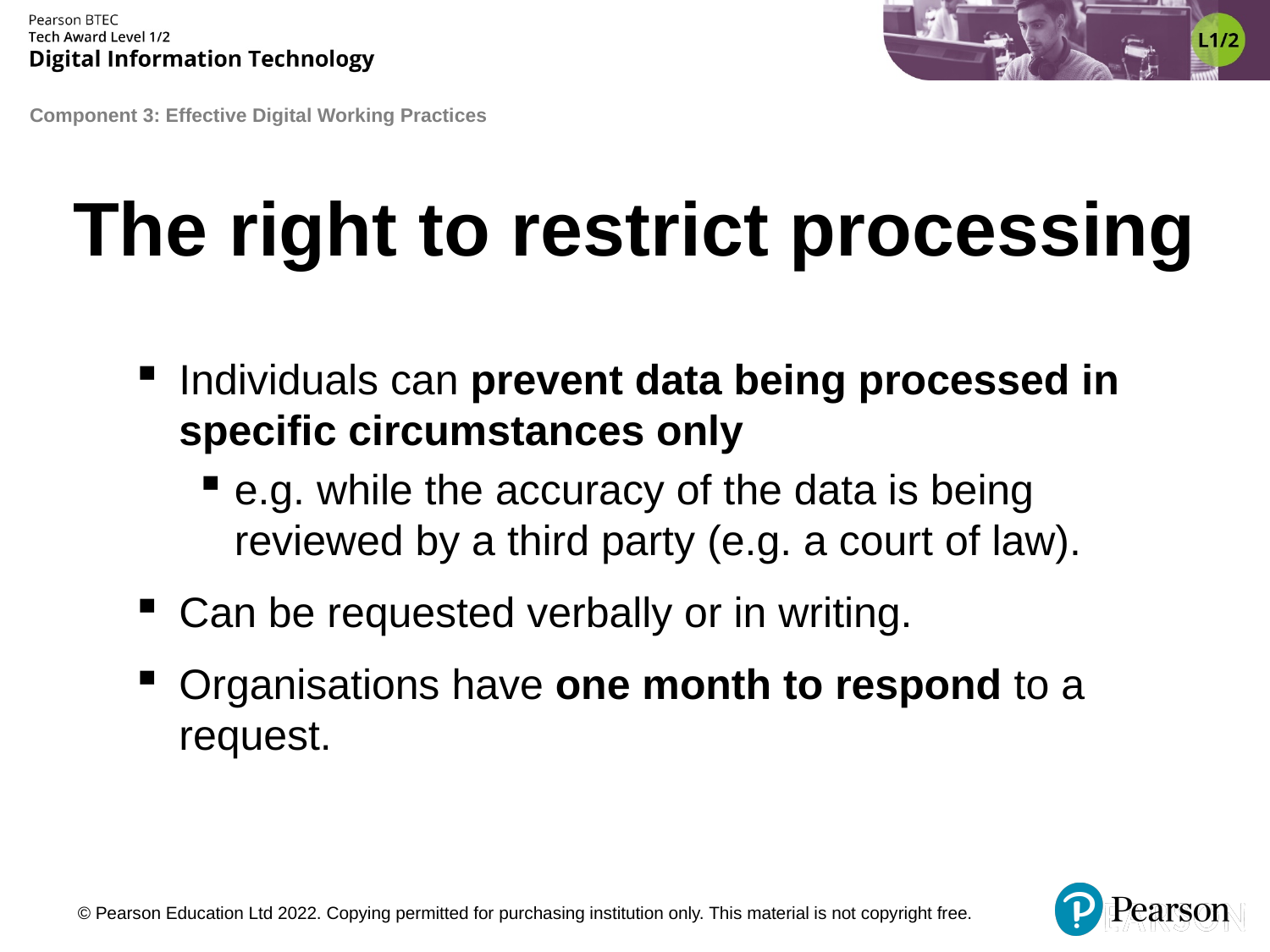

# The right to restrict processing
Individuals can prevent data being processed in specific circumstances only
e.g. while the accuracy of the data is being reviewed by a third party (e.g. a court of law).
Can be requested verbally or in writing.
Organisations have one month to respond to a request.
© Pearson Education Ltd 2022. Copying permitted for purchasing institution only. This material is not copyright free.